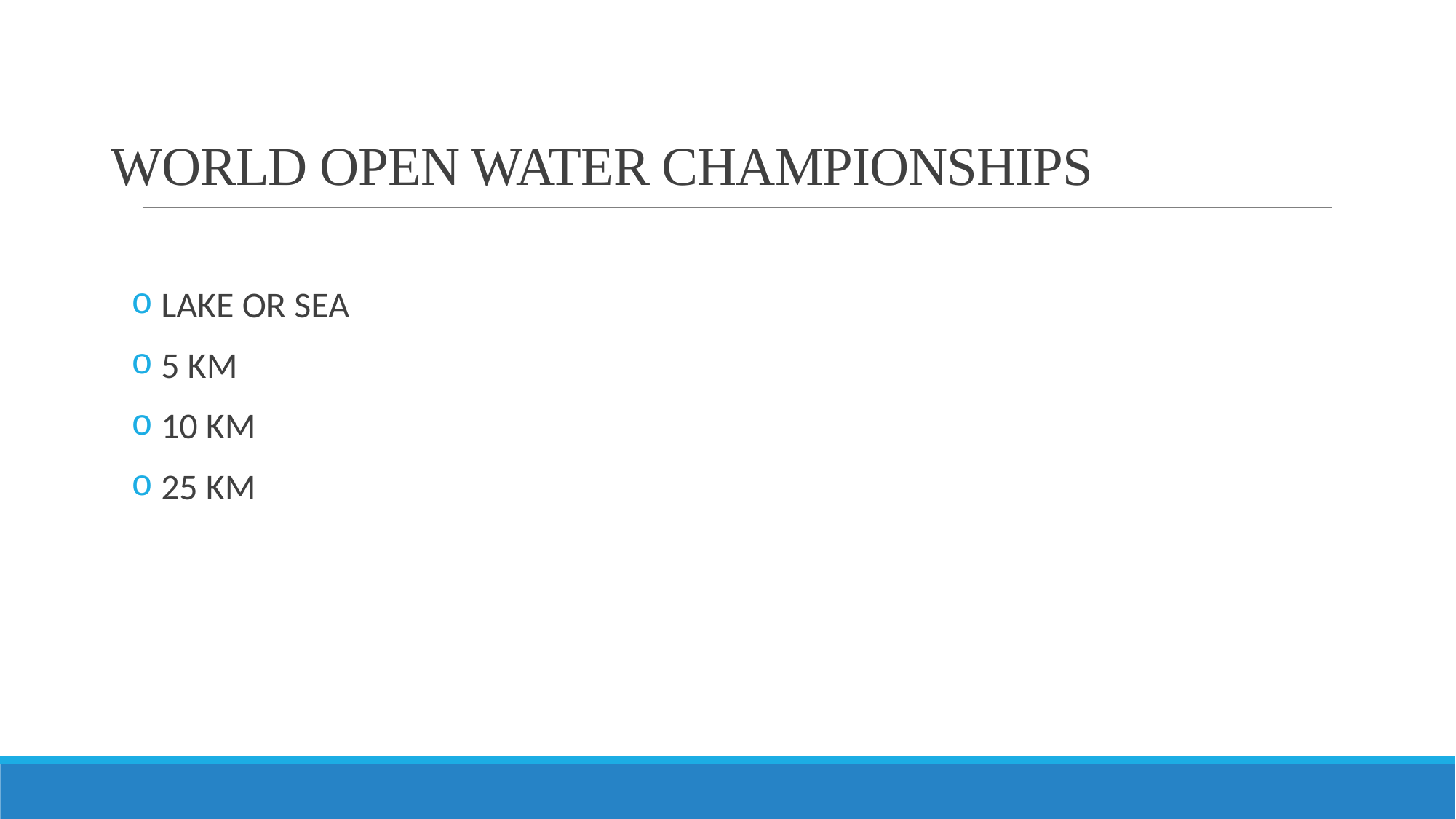

WORLD OPEN WATER CHAMPIONSHIPS

 LAKE OR SEA
 5 KM
 10 KM
 25 KM